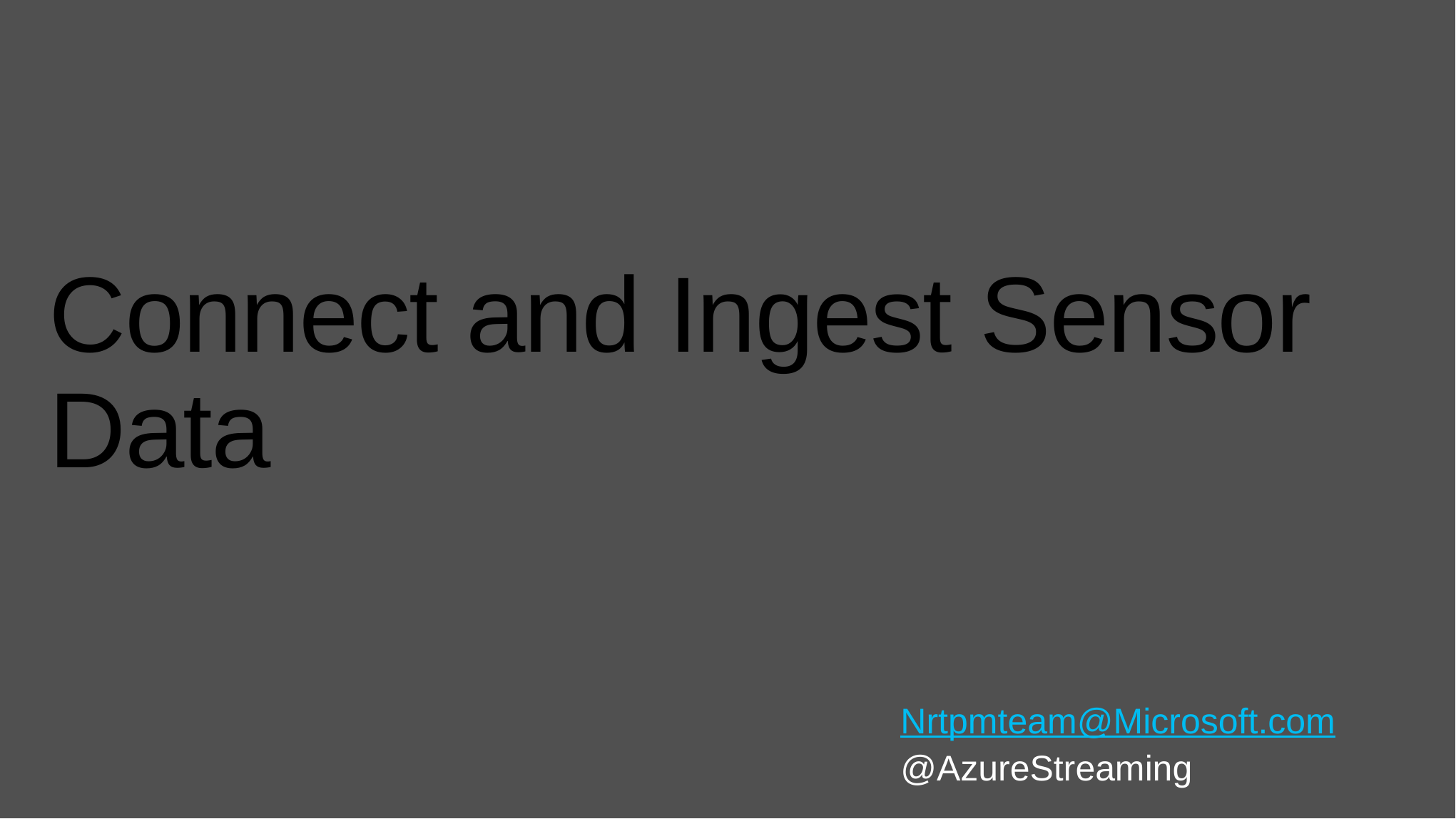

# Connect and Ingest Sensor Data
Nrtpmteam@Microsoft.com
@AzureStreaming